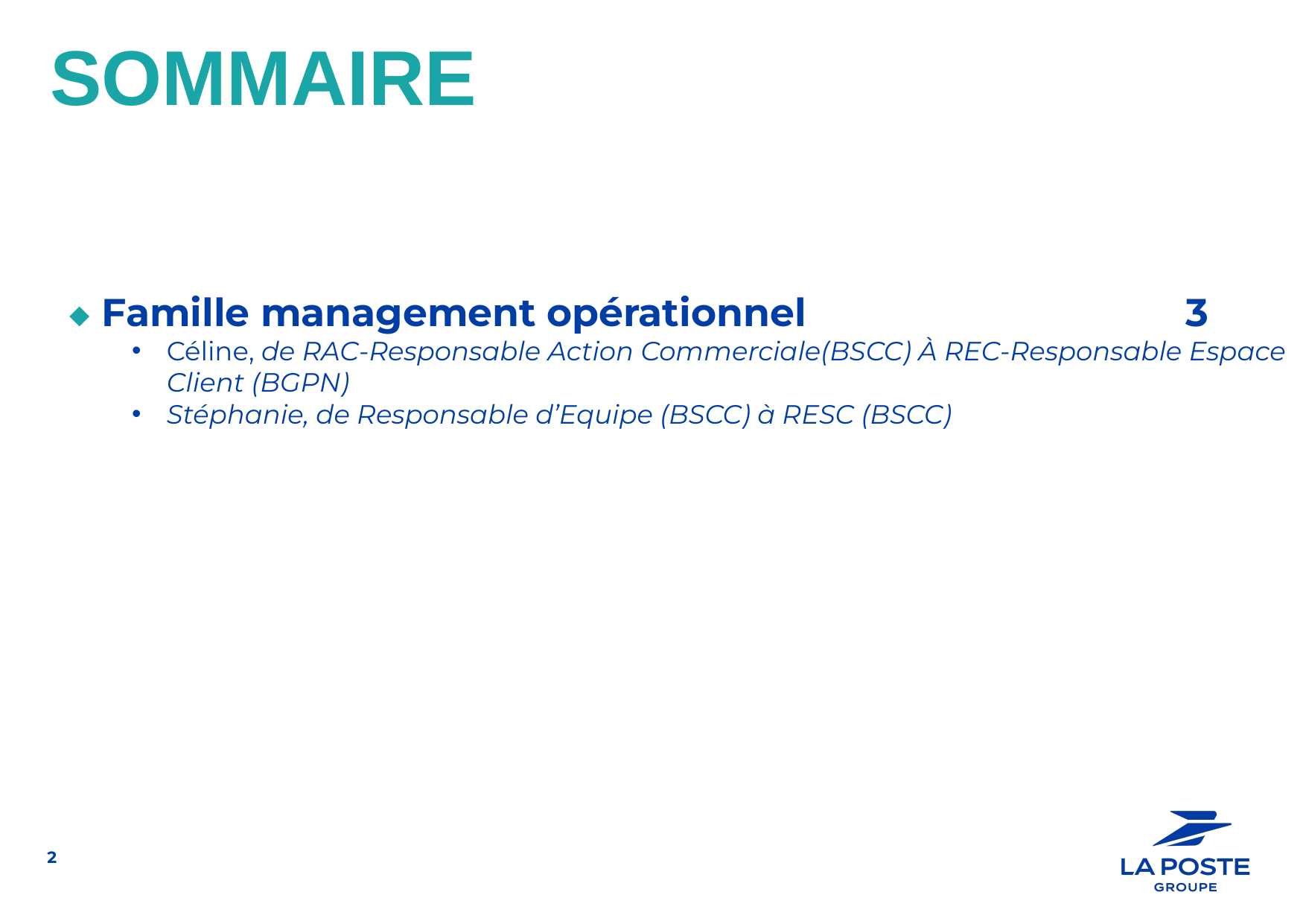

◆ Famille management opérationnel	    			3
Céline, de RAC-Responsable Action Commerciale(BSCC) À REC-Responsable Espace Client (BGPN)
Stéphanie, de Responsable d’Equipe (BSCC) à RESC (BSCC)

2